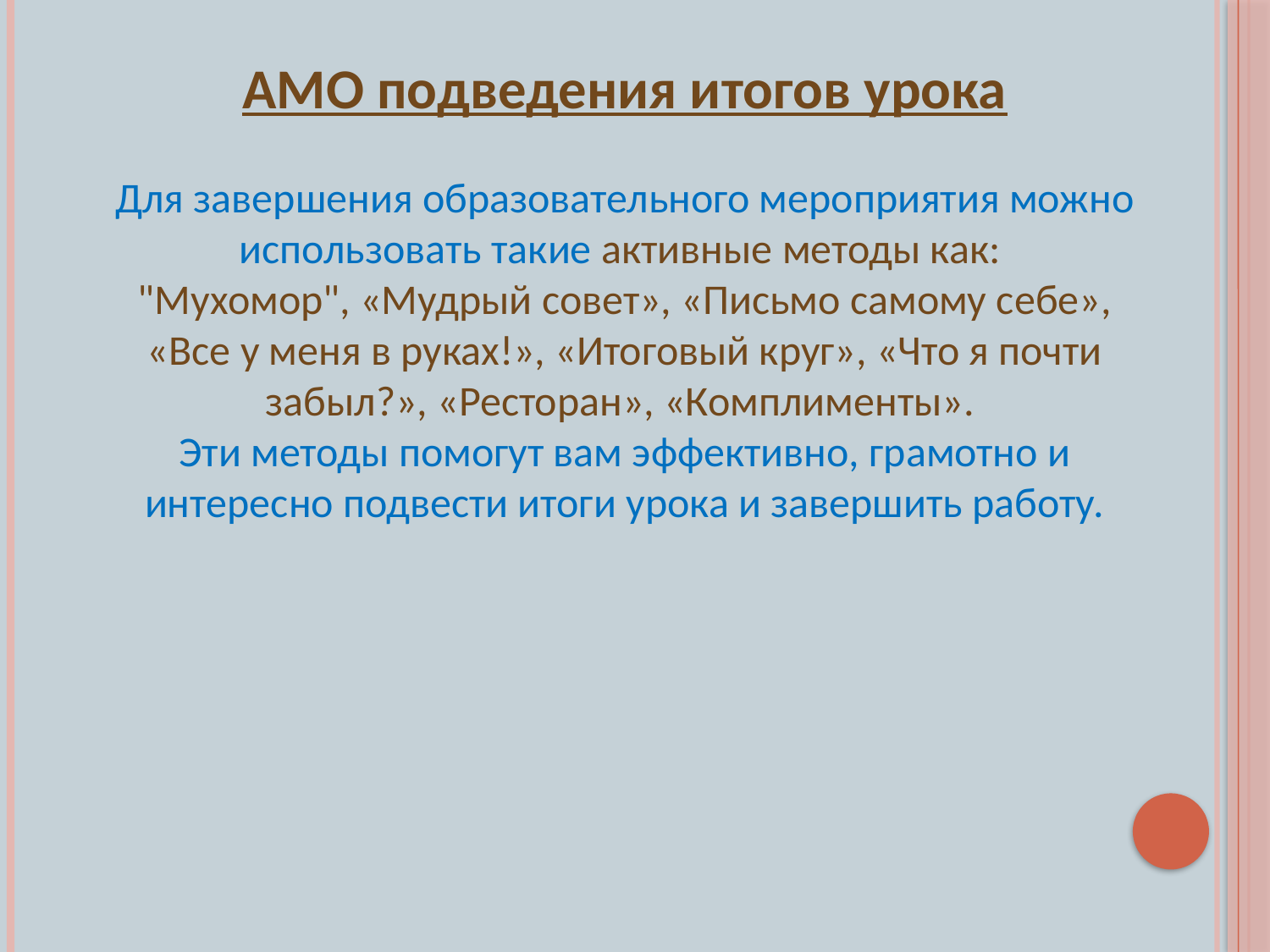

АМО подведения итогов урока
Для завершения образовательного мероприятия можно использовать такие активные методы как:
"Мухомор", «Мудрый совет», «Письмо самому себе», «Все у меня в руках!», «Итоговый круг», «Что я почти забыл?», «Ресторан», «Комплименты».
Эти методы помогут вам эффективно, грамотно и интересно подвести итоги урока и завершить работу.